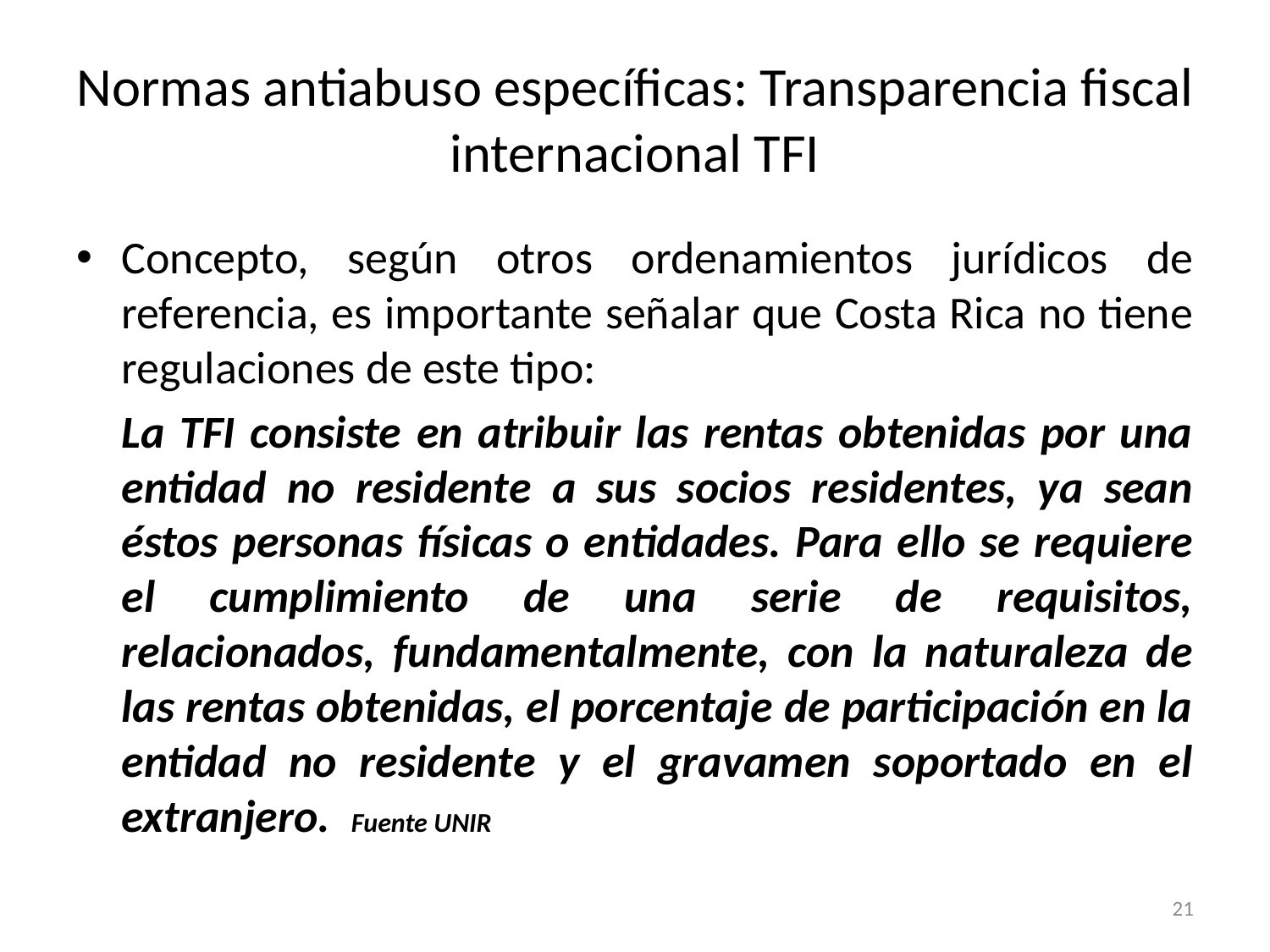

# Normas antiabuso específicas: Transparencia fiscal internacional TFI
Concepto, según otros ordenamientos jurídicos de referencia, es importante señalar que Costa Rica no tiene regulaciones de este tipo:
	La TFI consiste en atribuir las rentas obtenidas por una entidad no residente a sus socios residentes, ya sean éstos personas físicas o entidades. Para ello se requiere el cumplimiento de una serie de requisitos, relacionados, fundamentalmente, con la naturaleza de las rentas obtenidas, el porcentaje de participación en la entidad no residente y el gravamen soportado en el extranjero.  Fuente UNIR
21